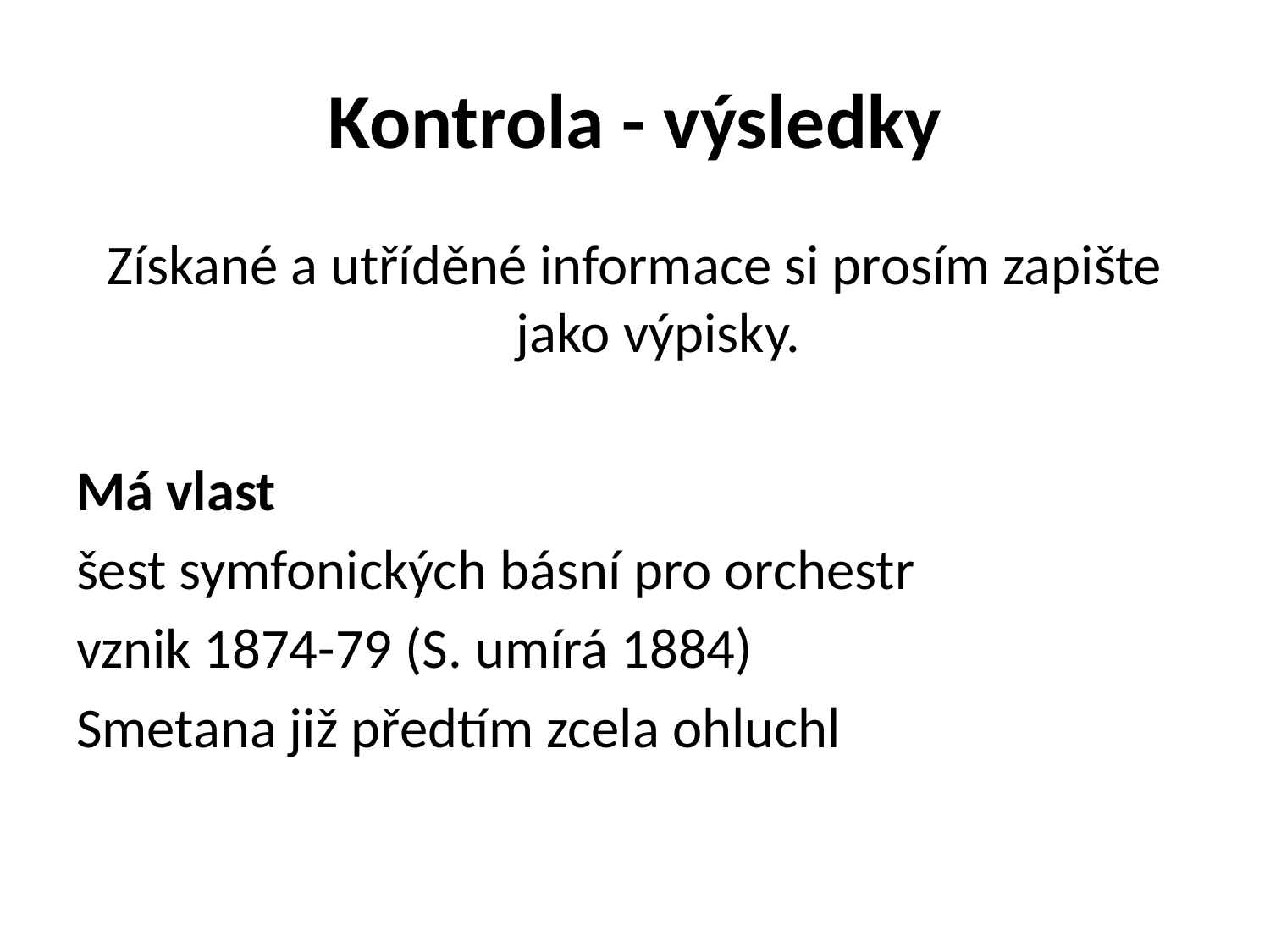

# Kontrola - výsledky
Získané a utříděné informace si prosím zapište jako výpisky.

Má vlast
šest symfonických básní pro orchestr
vznik 1874-79 (S. umírá 1884)
Smetana již předtím zcela ohluchl